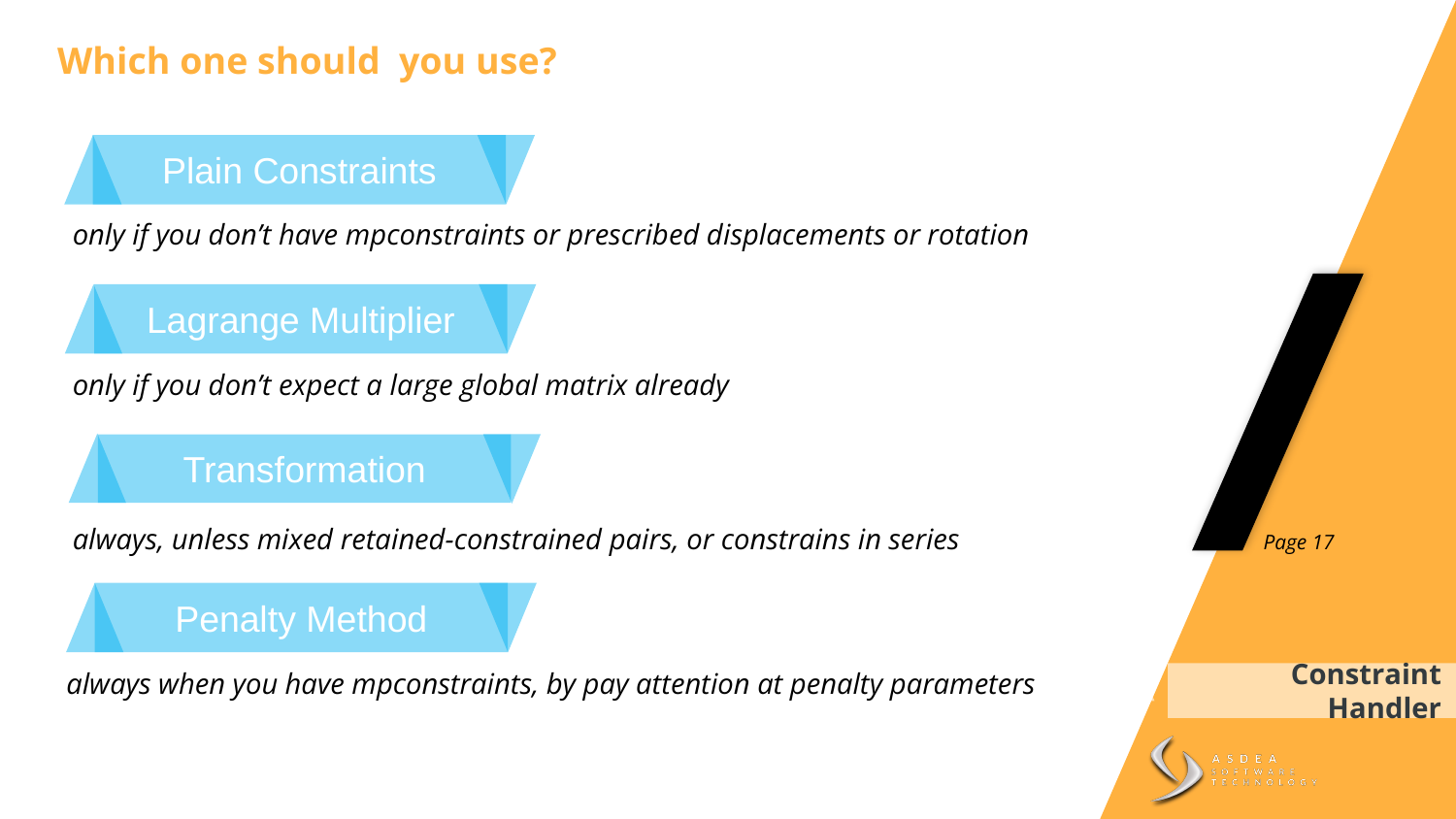

Which one should  you use?

Plain Constraints

only if you don’t have mpconstraints or prescribed displacements or rotation

Lagrange Multiplier
only if you don’t expect a large global matrix already

Transformation
always, unless mixed retained-constrained pairs, or constrains in series
Page 17

Penalty Method

always when you have mpconstraints, by pay attention at penalty parameters
Constraint Handler